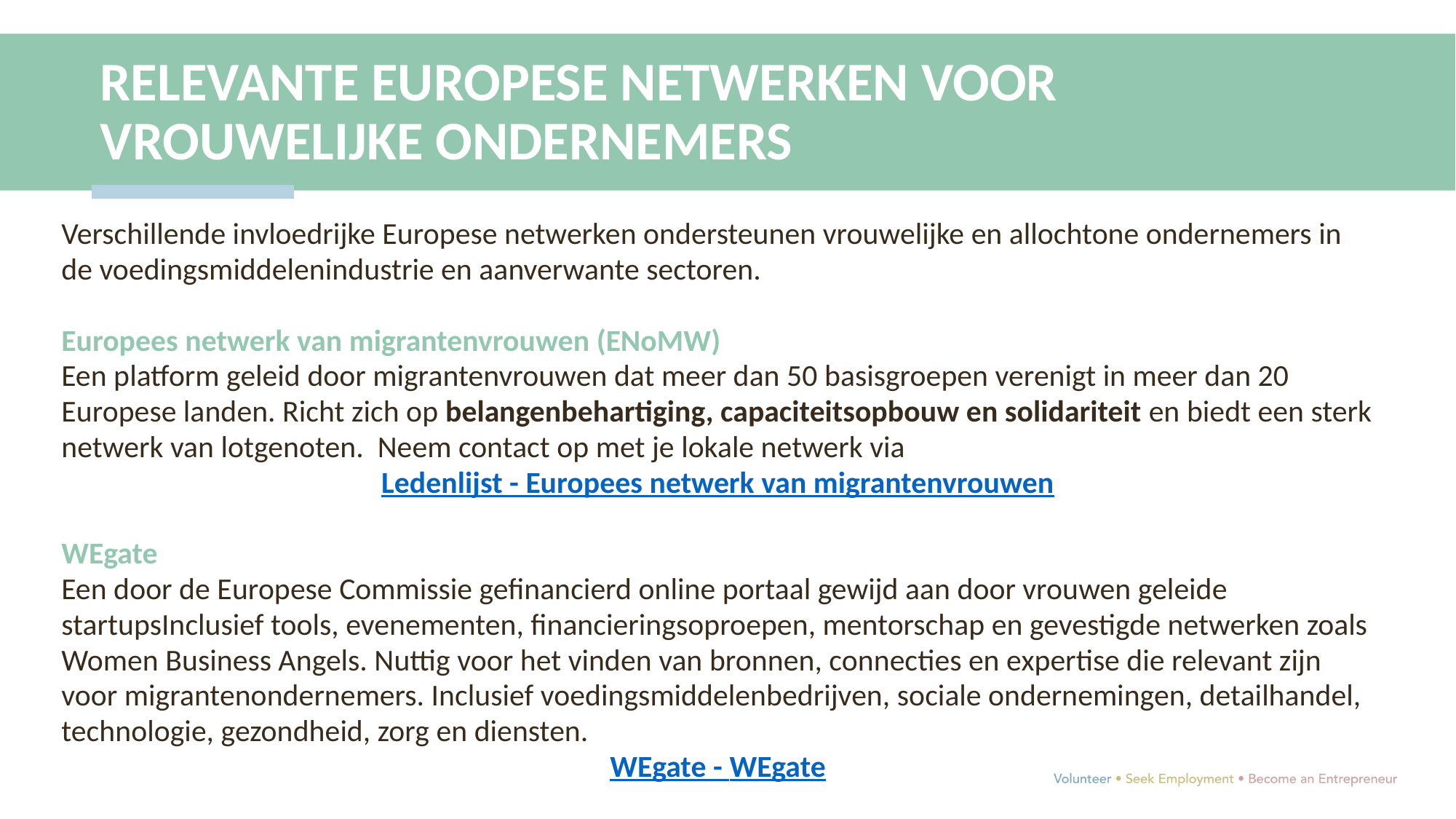

RELEVANTE EUROPESE NETWERKEN VOOR
VROUWELIJKE ONDERNEMERS
Verschillende invloedrijke Europese netwerken ondersteunen vrouwelijke en allochtone ondernemers in de voedingsmiddelenindustrie en aanverwante sectoren.

Europees netwerk van migrantenvrouwen (ENoMW)
Een platform geleid door migrantenvrouwen dat meer dan 50 basisgroepen verenigt in meer dan 20 Europese landen. Richt zich op belangenbehartiging, capaciteitsopbouw en solidariteit en biedt een sterk netwerk van lotgenoten.  Neem contact op met je lokale netwerk via
Ledenlijst - Europees netwerk van migrantenvrouwen

WEgate
Een door de Europese Commissie gefinancierd online portaal gewijd aan door vrouwen geleide startupsInclusief tools, evenementen, financieringsoproepen, mentorschap en gevestigde netwerken zoals Women Business Angels. Nuttig voor het vinden van bronnen, connecties en expertise die relevant zijn voor migrantenondernemers. Inclusief voedingsmiddelenbedrijven, sociale ondernemingen, detailhandel, technologie, gezondheid, zorg en diensten.
WEgate - WEgate